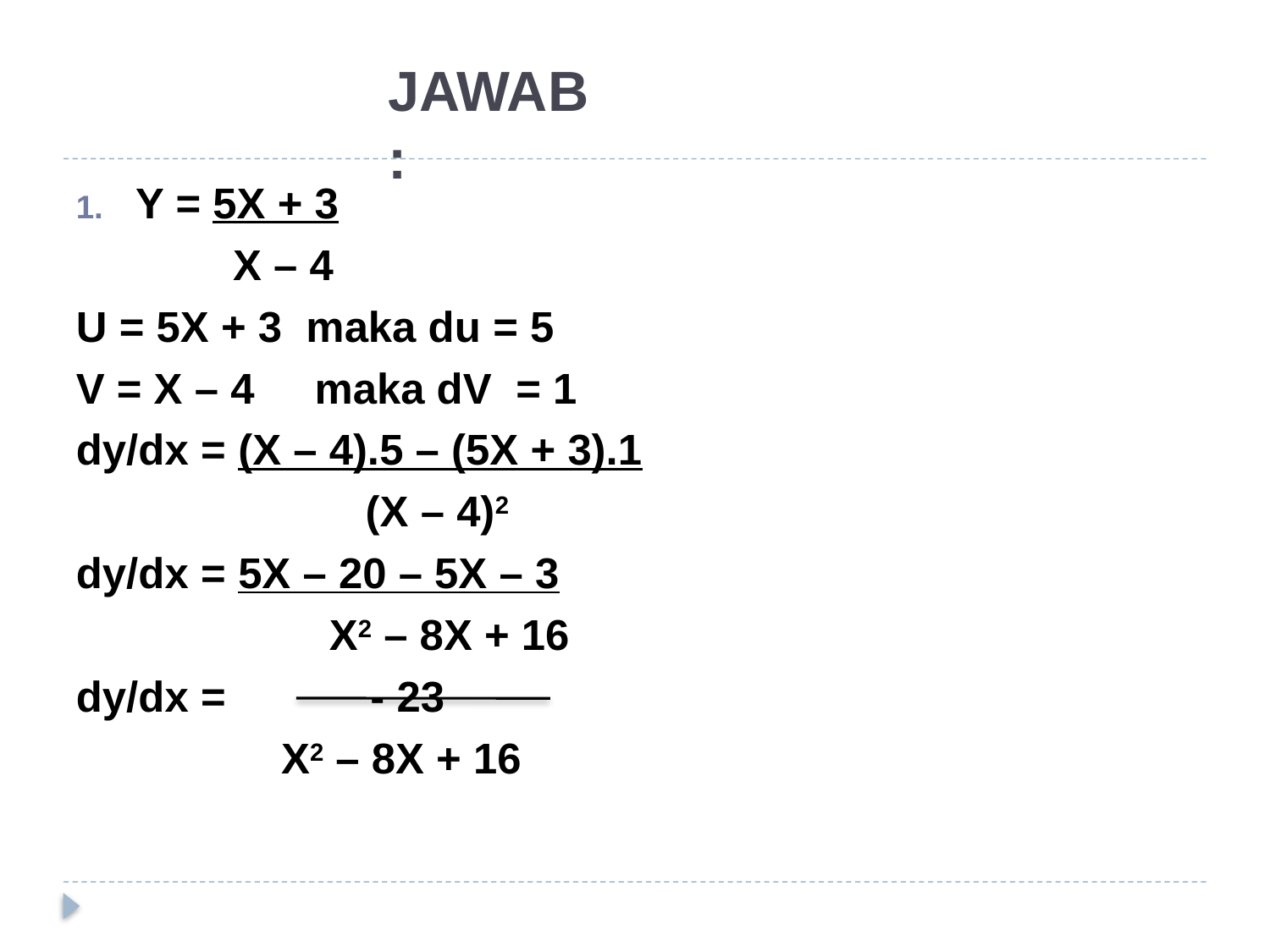

# JAWAB  :
Y = 5X + 3
             X – 4
U = 5X + 3  maka du = 5
V = X – 4     maka dV  = 1
dy/dx = (X – 4).5 – (5X + 3).1
                        (X – 4)2
dy/dx = 5X – 20 – 5X – 3
                     X2 – 8X + 16
dy/dx =            - 23
                 X2 – 8X + 16